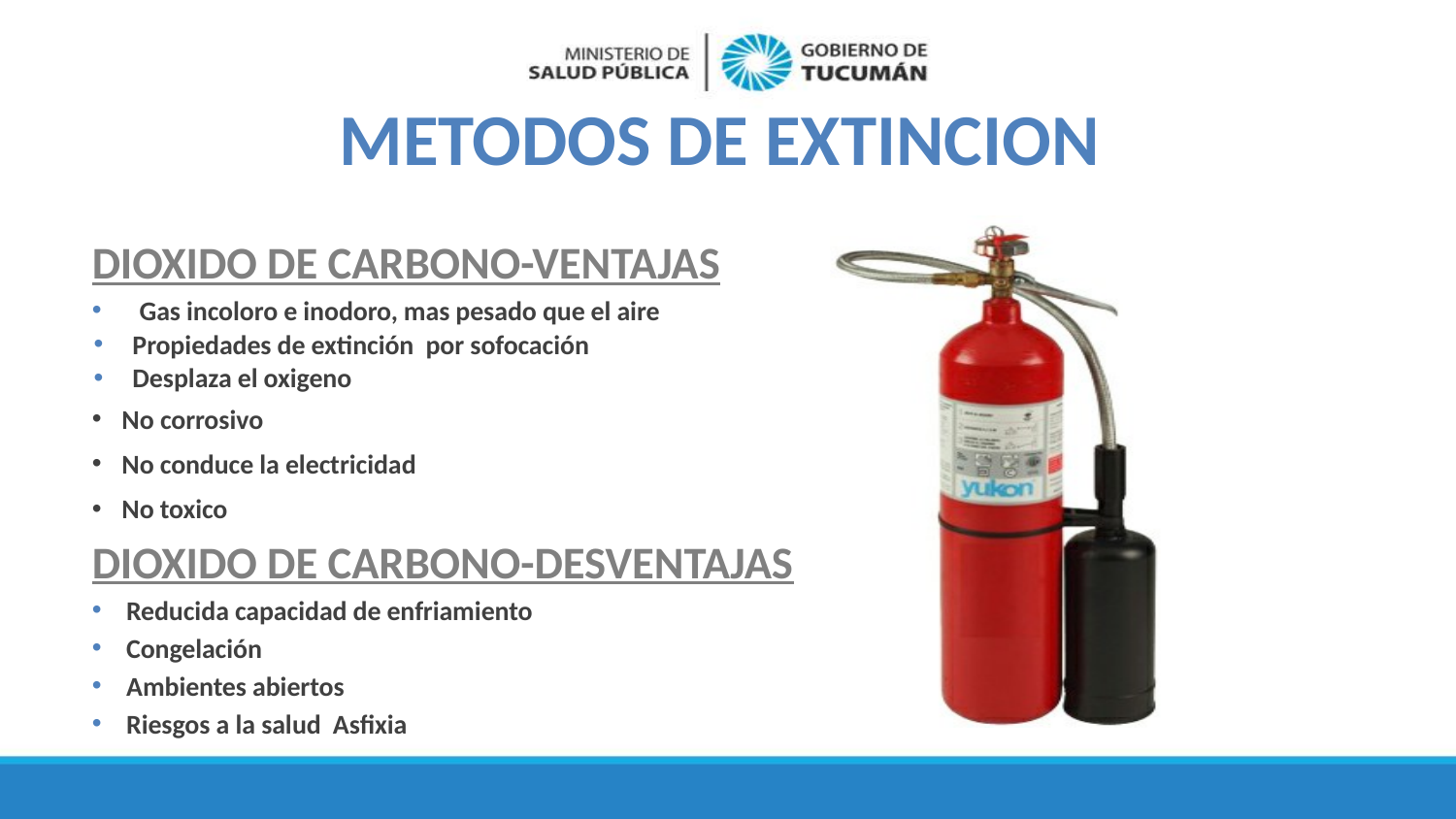

# METODOS DE EXTINCION

DIOXIDO DE CARBONO-VENTAJAS
Gas incoloro e inodoro, mas pesado que el aire
 Propiedades de extinción  por sofocación
 Desplaza el oxigeno
No corrosivo
No conduce la electricidad
No toxico
DIOXIDO DE CARBONO-DESVENTAJAS
Reducida capacidad de enfriamiento
Congelación
Ambientes abiertos
Riesgos a la salud  Asfixia